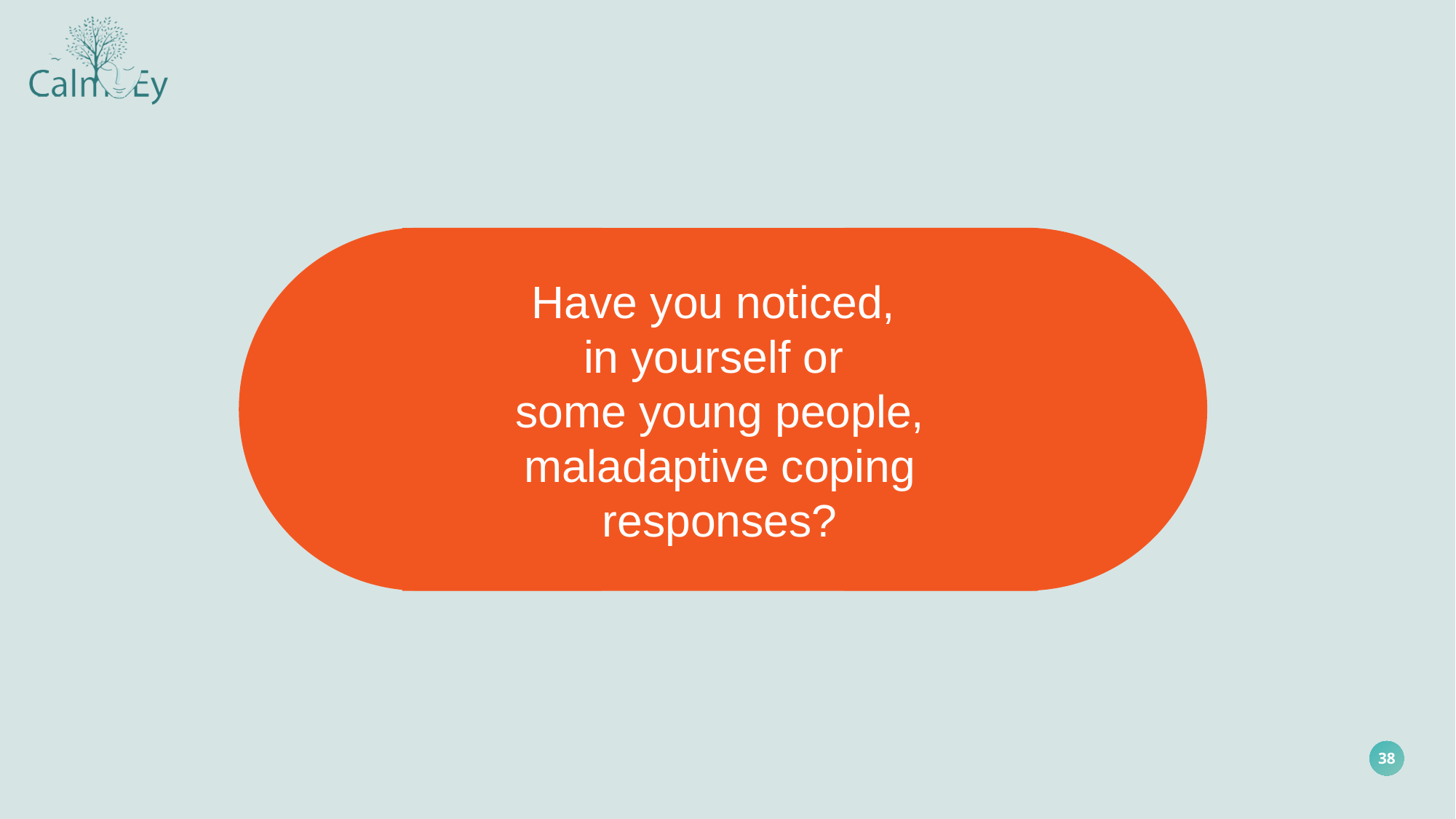

Have you noticed,
in yourself or
some young people, maladaptive coping responses?